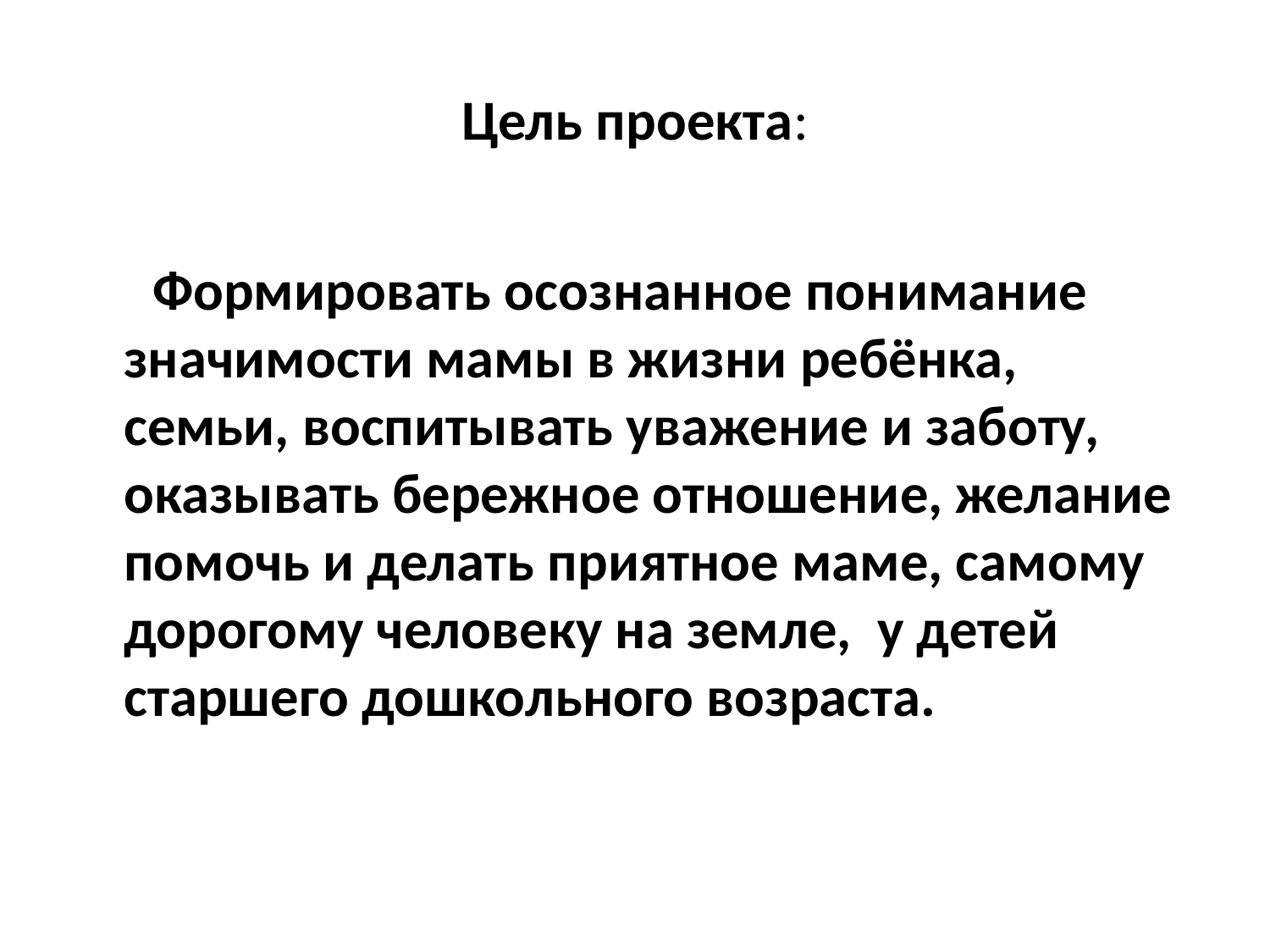

# Цель проекта:

      Формировать осознанное понимание значимости мамы в жизни ребёнка, семьи, воспитывать уважение и заботу, оказывать бережное отношение, желание помочь и делать приятное маме, самому дорогому человеку на земле,  у детей старшего дошкольного возраста.